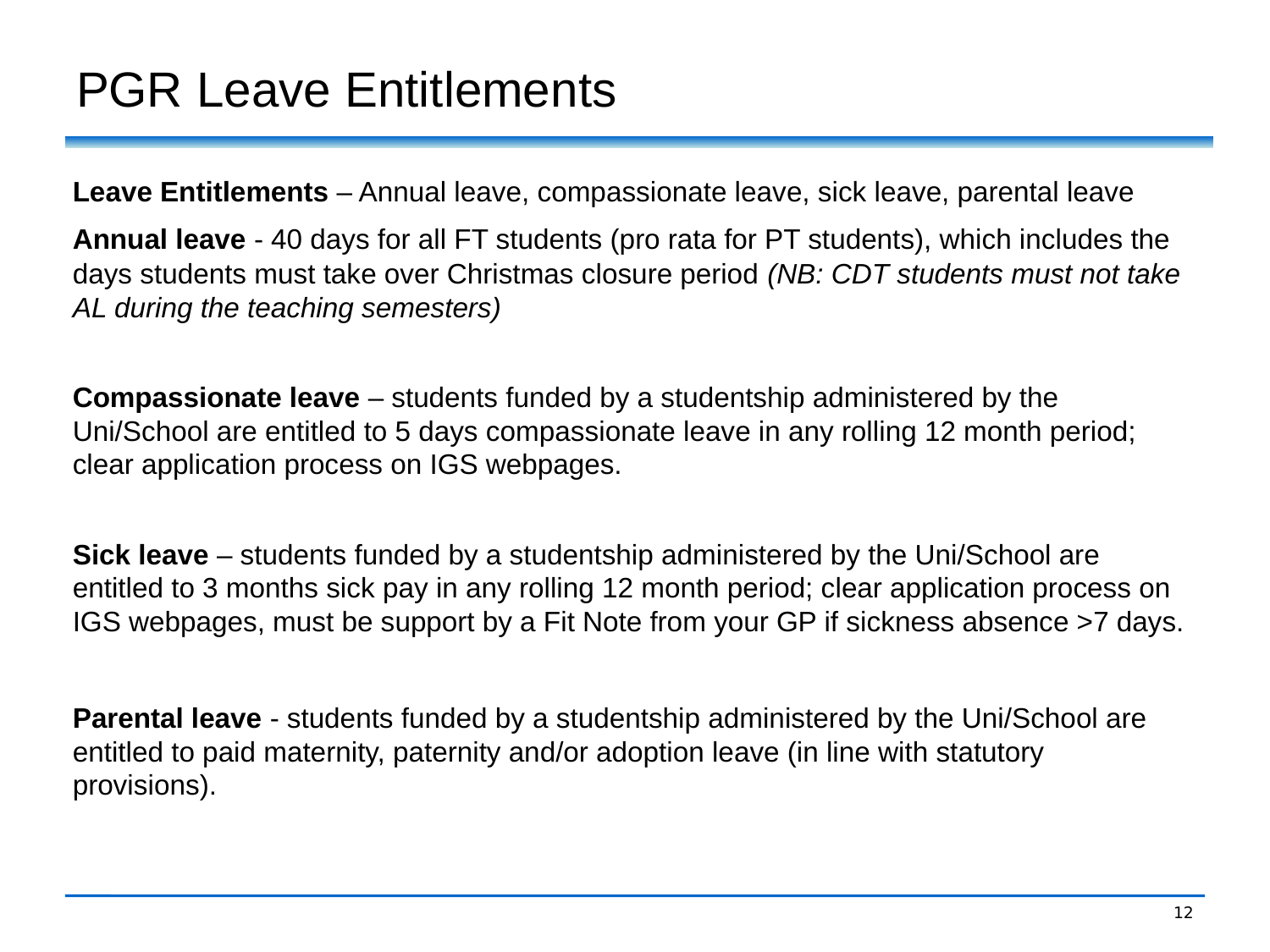

# PGR Leave Entitlements
Leave Entitlements – Annual leave, compassionate leave, sick leave, parental leave
Annual leave - 40 days for all FT students (pro rata for PT students), which includes the days students must take over Christmas closure period (NB: CDT students must not take AL during the teaching semesters)

Compassionate leave – students funded by a studentship administered by the Uni/School are entitled to 5 days compassionate leave in any rolling 12 month period; clear application process on IGS webpages.

Sick leave – students funded by a studentship administered by the Uni/School are entitled to 3 months sick pay in any rolling 12 month period; clear application process on IGS webpages, must be support by a Fit Note from your GP if sickness absence >7 days.

Parental leave - students funded by a studentship administered by the Uni/School are entitled to paid maternity, paternity and/or adoption leave (in line with statutory provisions).
12